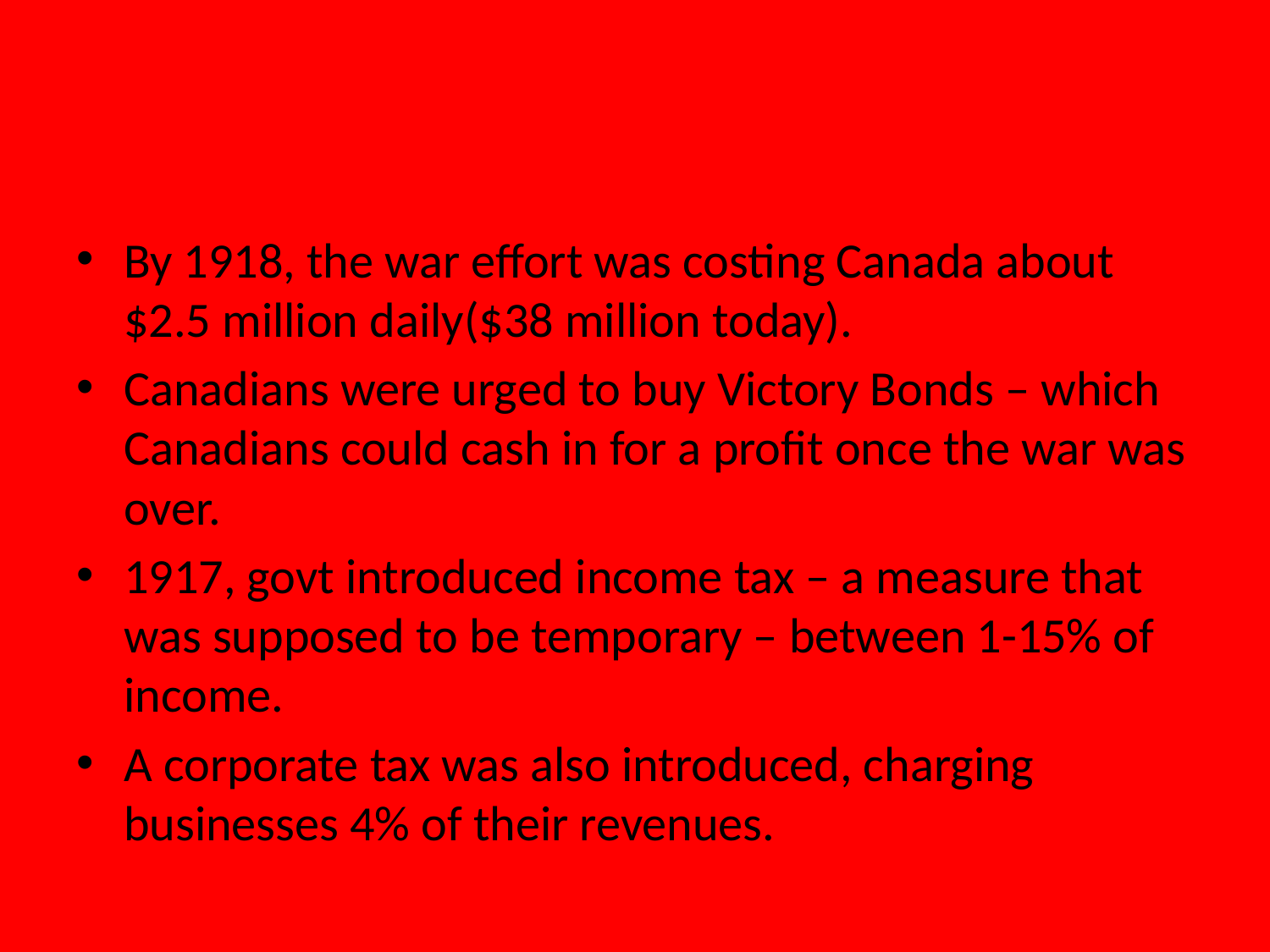

#
By 1918, the war effort was costing Canada about $2.5 million daily($38 million today).
Canadians were urged to buy Victory Bonds – which Canadians could cash in for a profit once the war was over.
1917, govt introduced income tax – a measure that was supposed to be temporary – between 1-15% of income.
A corporate tax was also introduced, charging businesses 4% of their revenues.